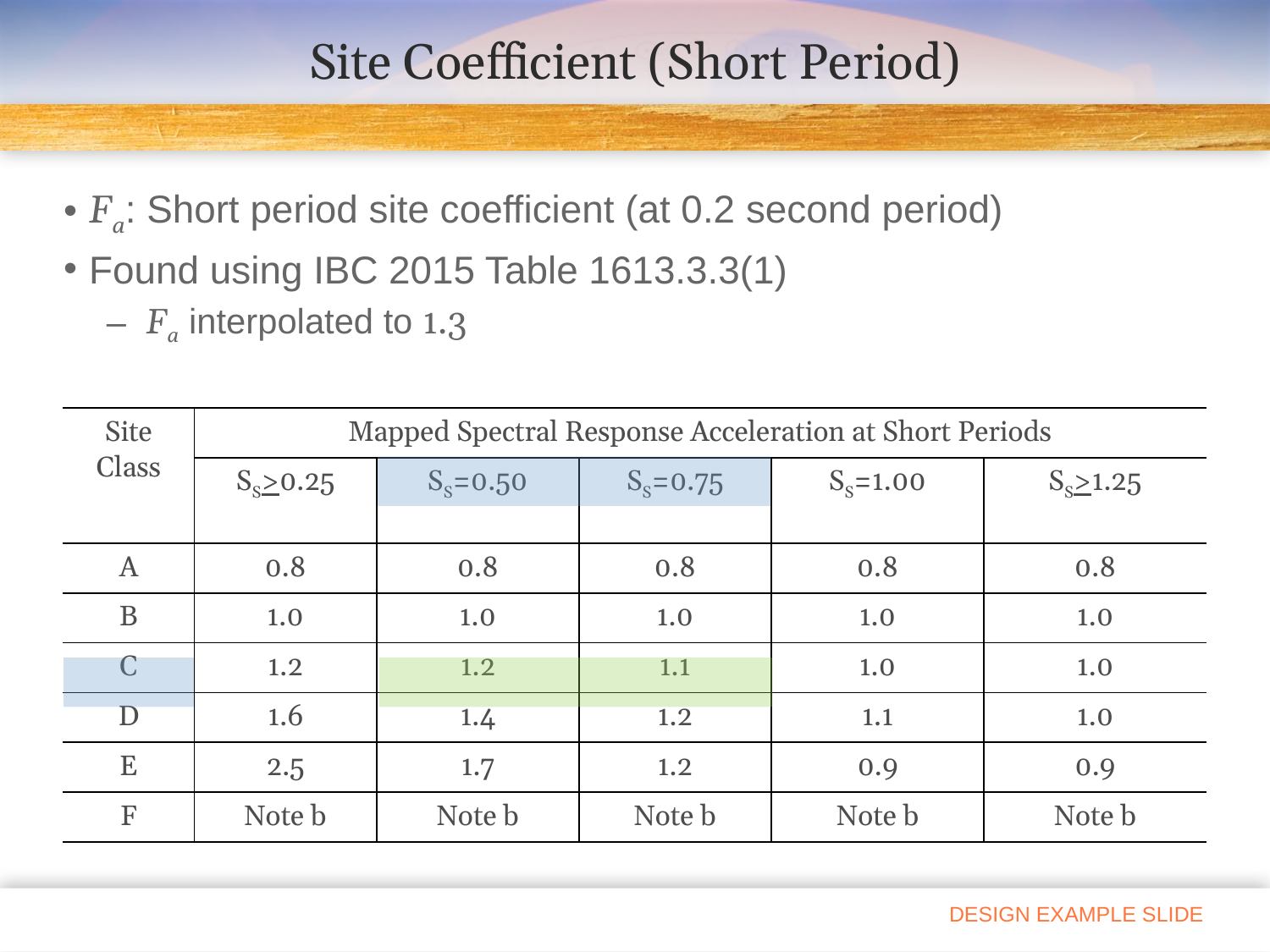

# Site Coefficient (Short Period)
Fa: Short period site coefficient (at 0.2 second period)
Found using IBC 2015 Table 1613.3.3(1)
Fa interpolated to 1.3
| Site Class | Mapped Spectral Response Acceleration at Short Periods |  |  |  |  |
| --- | --- | --- | --- | --- | --- |
|  | SS>0.25 | SS=0.50 | SS=0.75 | SS=1.00 | SS>1.25 |
| A | 0.8 | 0.8 | 0.8 | 0.8 | 0.8 |
| B | 1.0 | 1.0 | 1.0 | 1.0 | 1.0 |
| C | 1.2 | 1.2 | 1.1 | 1.0 | 1.0 |
| D | 1.6 | 1.4 | 1.2 | 1.1 | 1.0 |
| E | 2.5 | 1.7 | 1.2 | 0.9 | 0.9 |
| F | Note b | Note b | Note b | Note b | Note b |

DESIGN EXAMPLE SLIDE